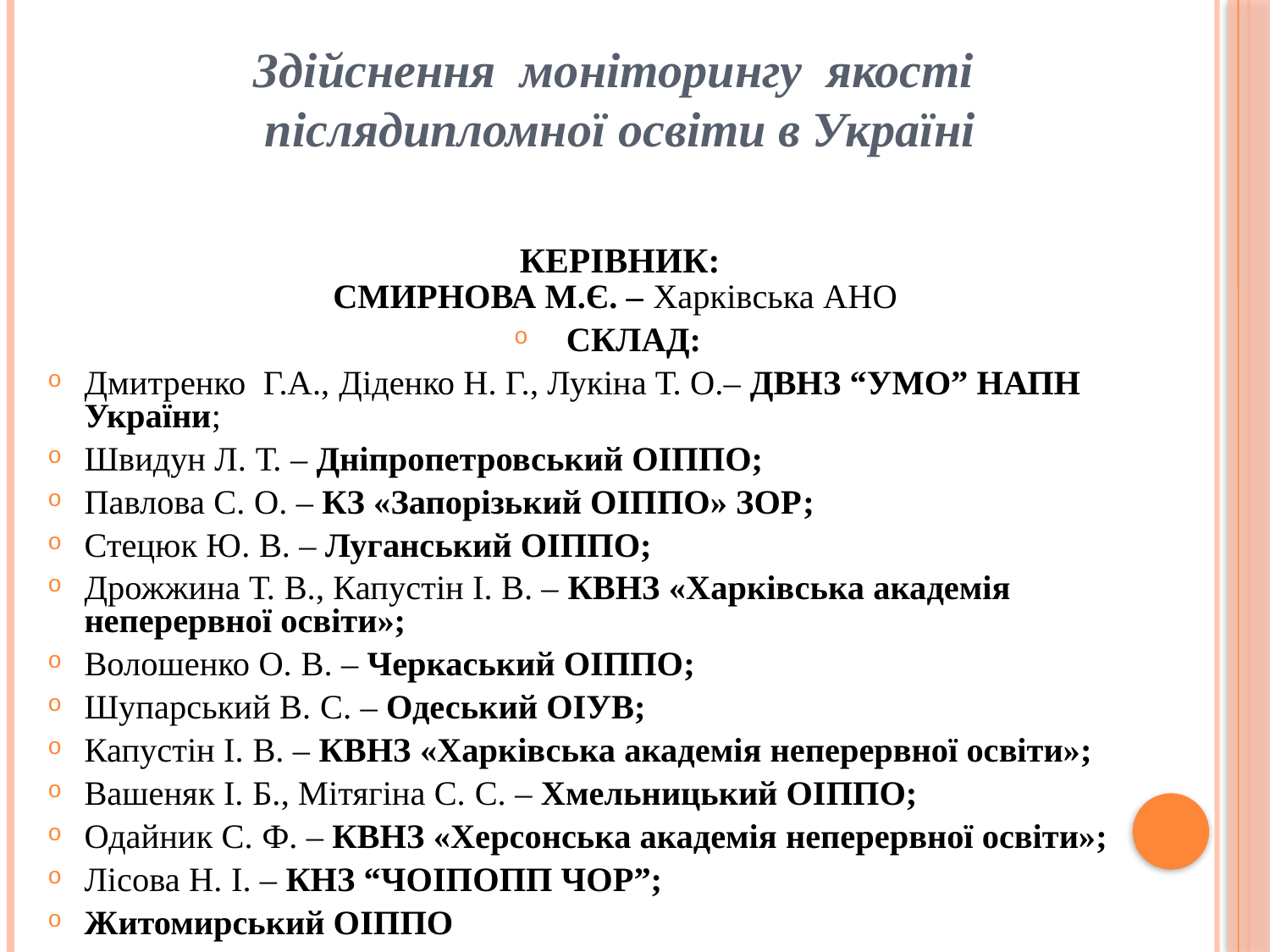

# Здійснення  моніторингу  якості  післядипломної освіти в Україні КЕРІВНИК:
СМИРНОВА М.Є. – Харківська АНО
СКЛАД:
Дмитренко  Г.А., Діденко Н. Г., Лукіна Т. О.– ДВНЗ “УМО” НАПН України;
Швидун Л. Т. – Дніпропетровський ОІППО;
Павлова С. О. – КЗ «Запорізький ОІППО» ЗОР;
Стецюк Ю. В. – Луганський ОІППО;
Дрожжина Т. В., Капустін І. В. – КВНЗ «Харківська академія неперервної освіти»;
Волошенко О. В. – Черкаський ОІППО;
Шупарський В. С. – Одеський ОІУВ;
Капустін І. В. – КВНЗ «Харківська академія неперервної освіти»;
Вашеняк І. Б., Мітягіна С. С. – Хмельницький ОІППО;
Одайник С. Ф. – КВНЗ «Херсонська академія неперервної освіти»;
Лісова Н. І. – КНЗ “ЧОІПОПП ЧОР”;
Житомирський ОІППО